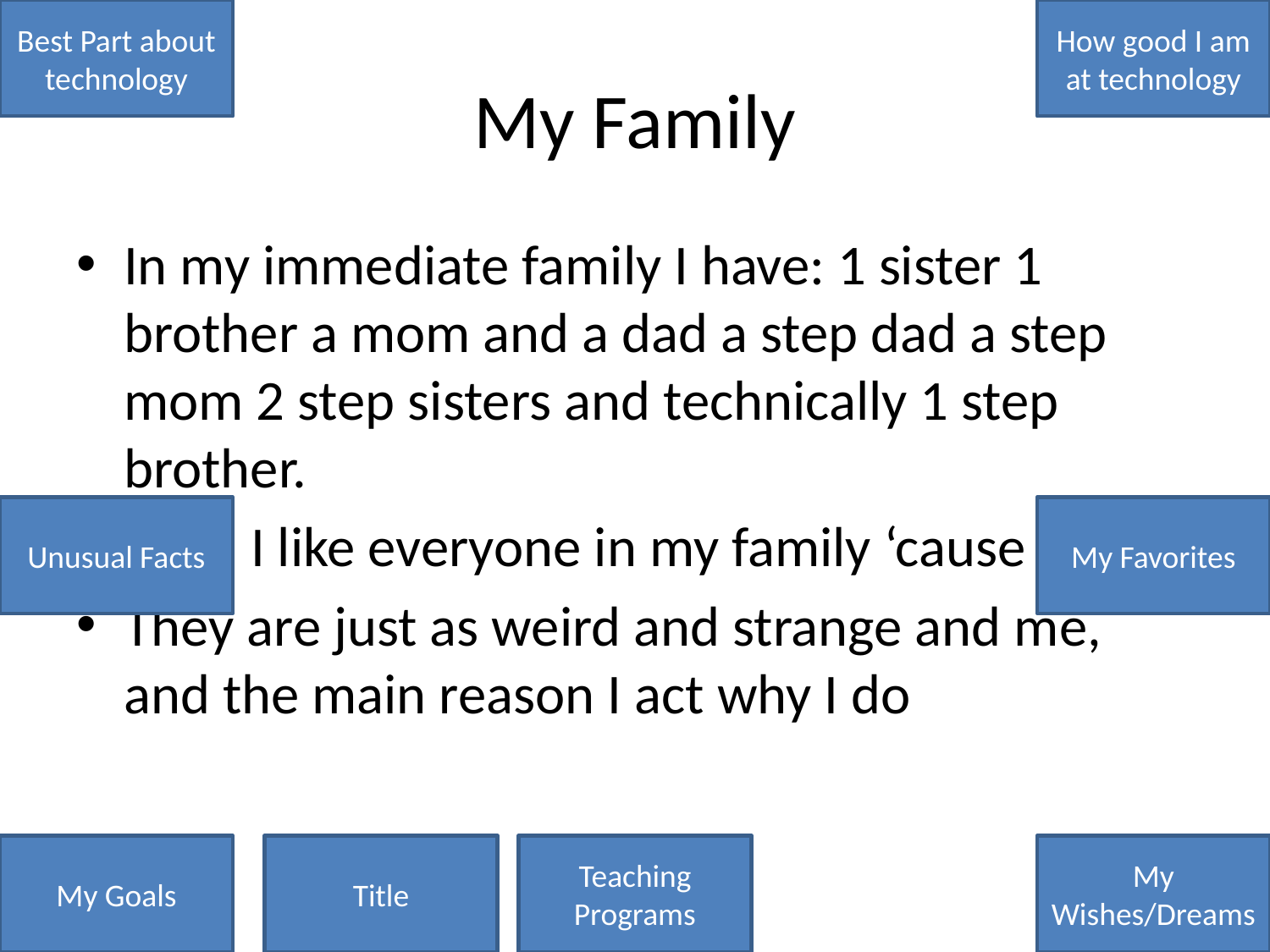

Best Part about technology
How good I am at technology
# My Family
In my immediate family I have: 1 sister 1 brother a mom and a dad a step dad a step mom 2 step sisters and technically 1 step brother.
          I like everyone in my family ‘cause
They are just as weird and strange and me, and the main reason I act why I do
Unusual Facts
My Favorites
My Goals
Title
Teaching Programs
My Wishes/Dreams